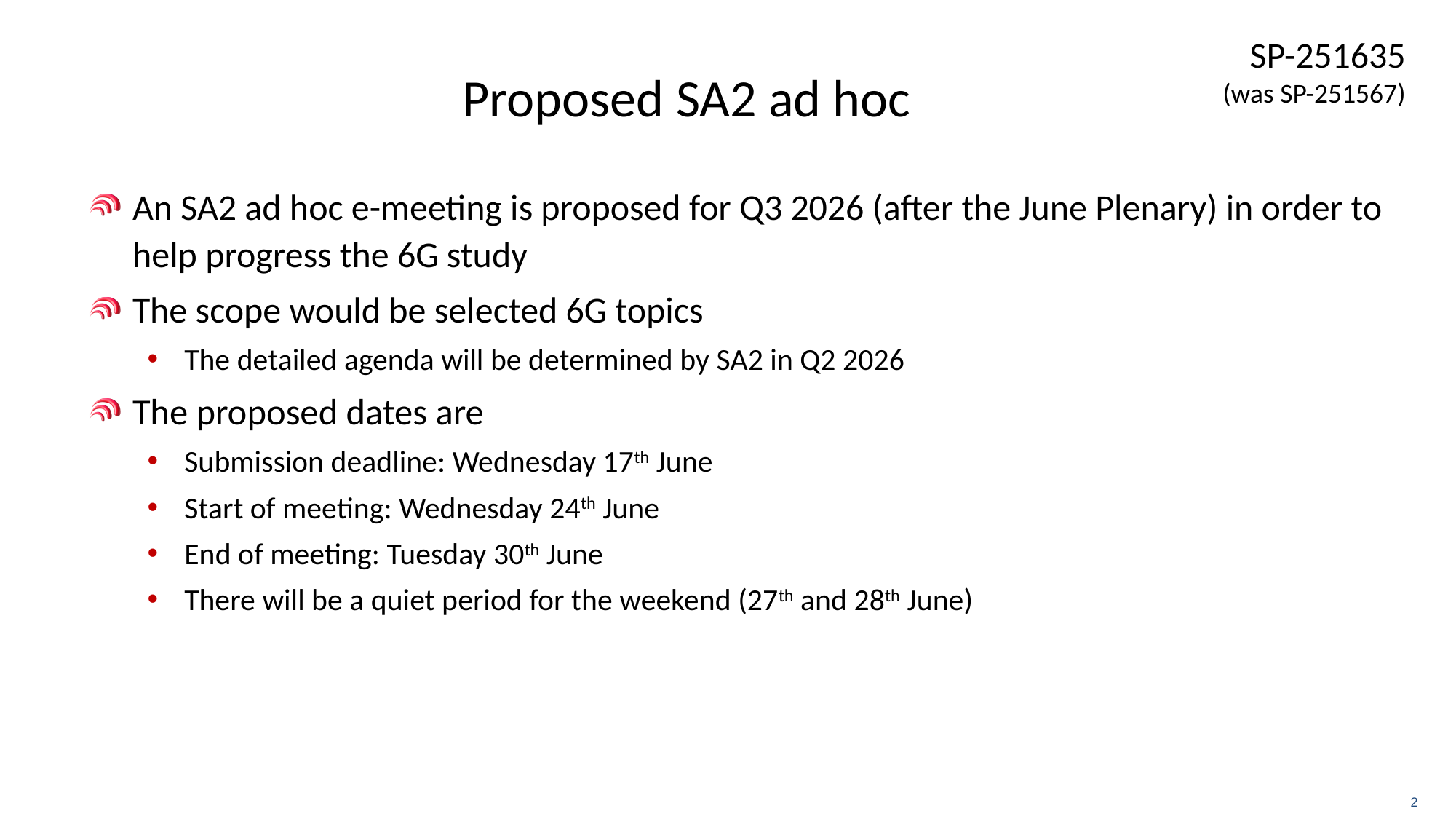

# Proposed SA2 ad hoc
An SA2 ad hoc e-meeting is proposed for Q3 2026 (after the June Plenary) in order to help progress the 6G study
The scope would be selected 6G topics
The detailed agenda will be determined by SA2 in Q2 2026
The proposed dates are
Submission deadline: Wednesday 17th June
Start of meeting: Wednesday 24th June
End of meeting: Tuesday 30th June
There will be a quiet period for the weekend (27th and 28th June)